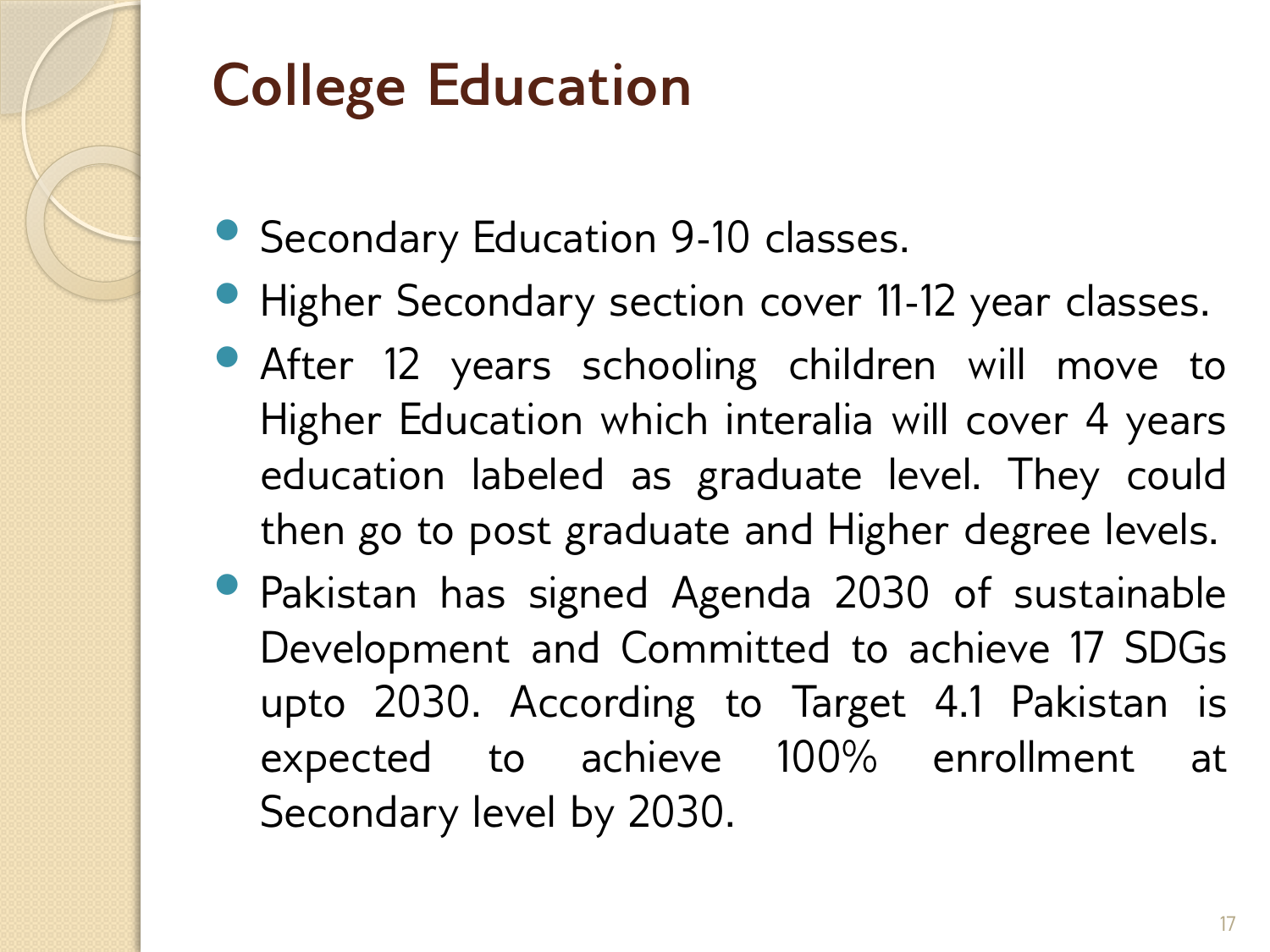

# College Education
Secondary Education 9-10 classes.
Higher Secondary section cover 11-12 year classes.
After 12 years schooling children will move to Higher Education which interalia will cover 4 years education labeled as graduate level. They could then go to post graduate and Higher degree levels.
Pakistan has signed Agenda 2030 of sustainable Development and Committed to achieve 17 SDGs upto 2030. According to Target 4.1 Pakistan is expected to achieve 100% enrollment at Secondary level by 2030.

17